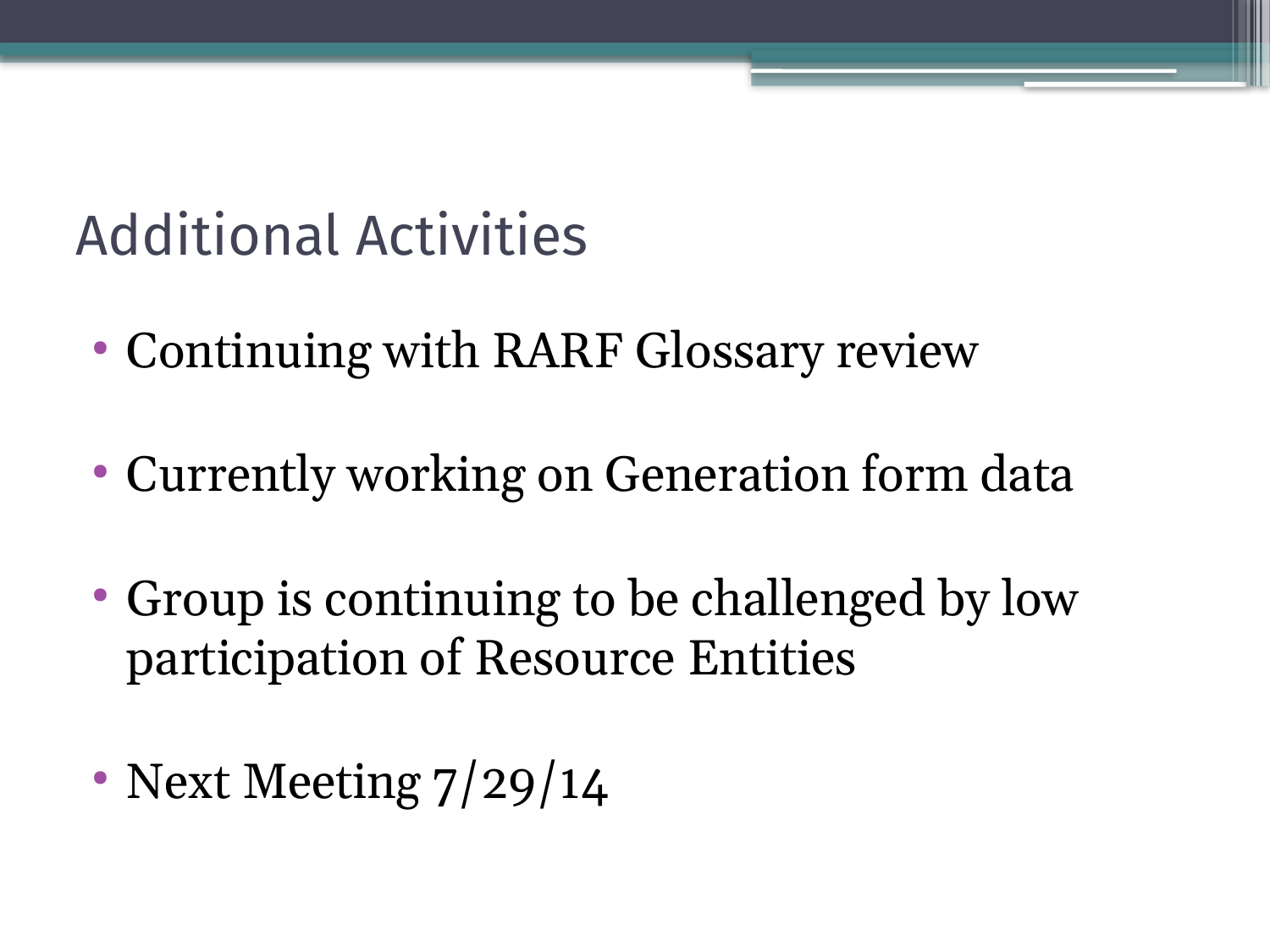

# Additional Activities
Continuing with RARF Glossary review
Currently working on Generation form data
Group is continuing to be challenged by low participation of Resource Entities
Next Meeting 7/29/14